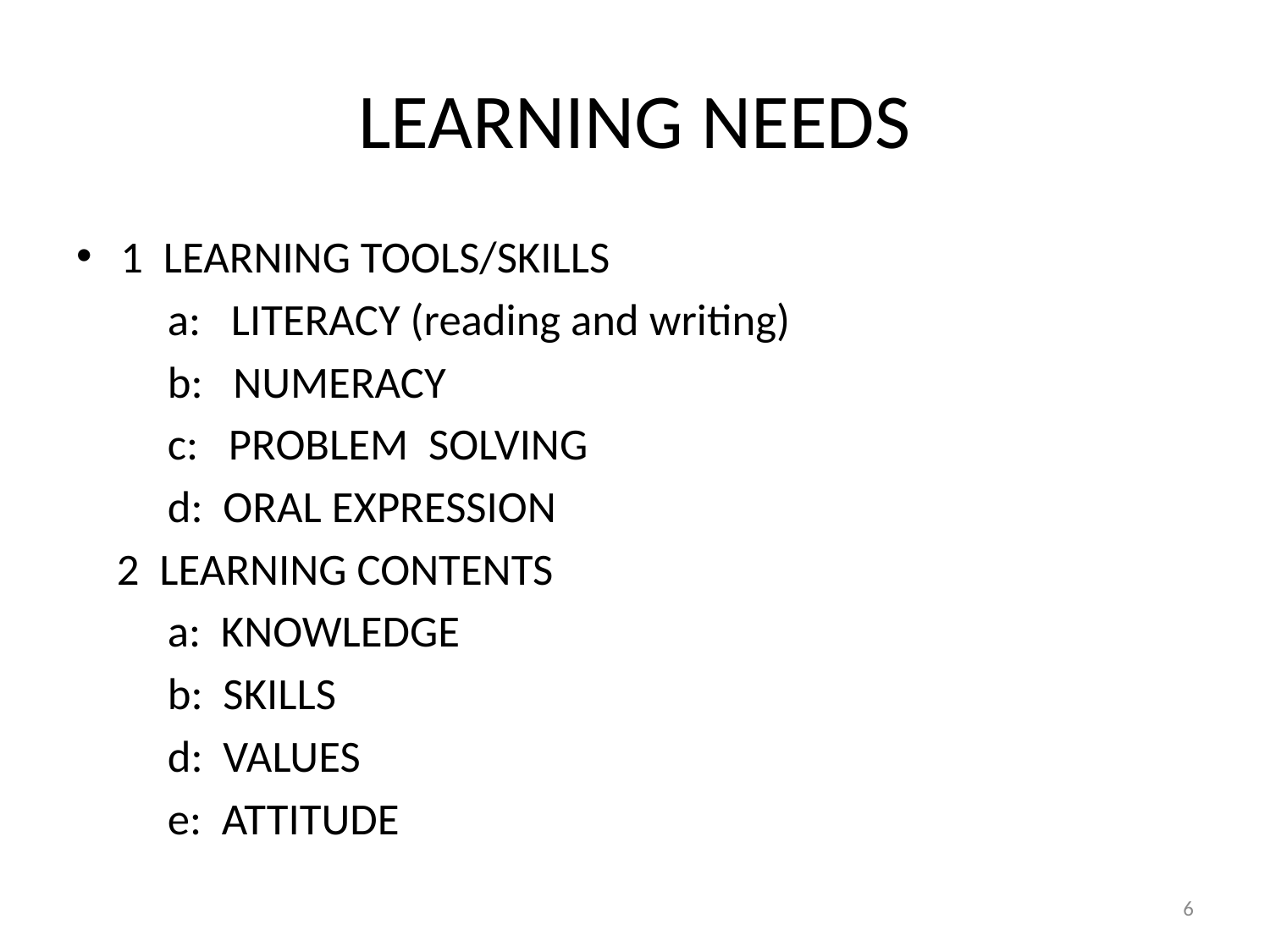

# LEARNING NEEDS
1  LEARNING TOOLS/SKILLS
         a:   LITERACY (reading and writing)
         b:   NUMERACY
         c:   PROBLEM  SOLVING
         d:  ORAL EXPRESSION
    2  LEARNING CONTENTS
         a:  KNOWLEDGE
         b:  SKILLS
         d:  VALUES
         e:  ATTITUDE
6